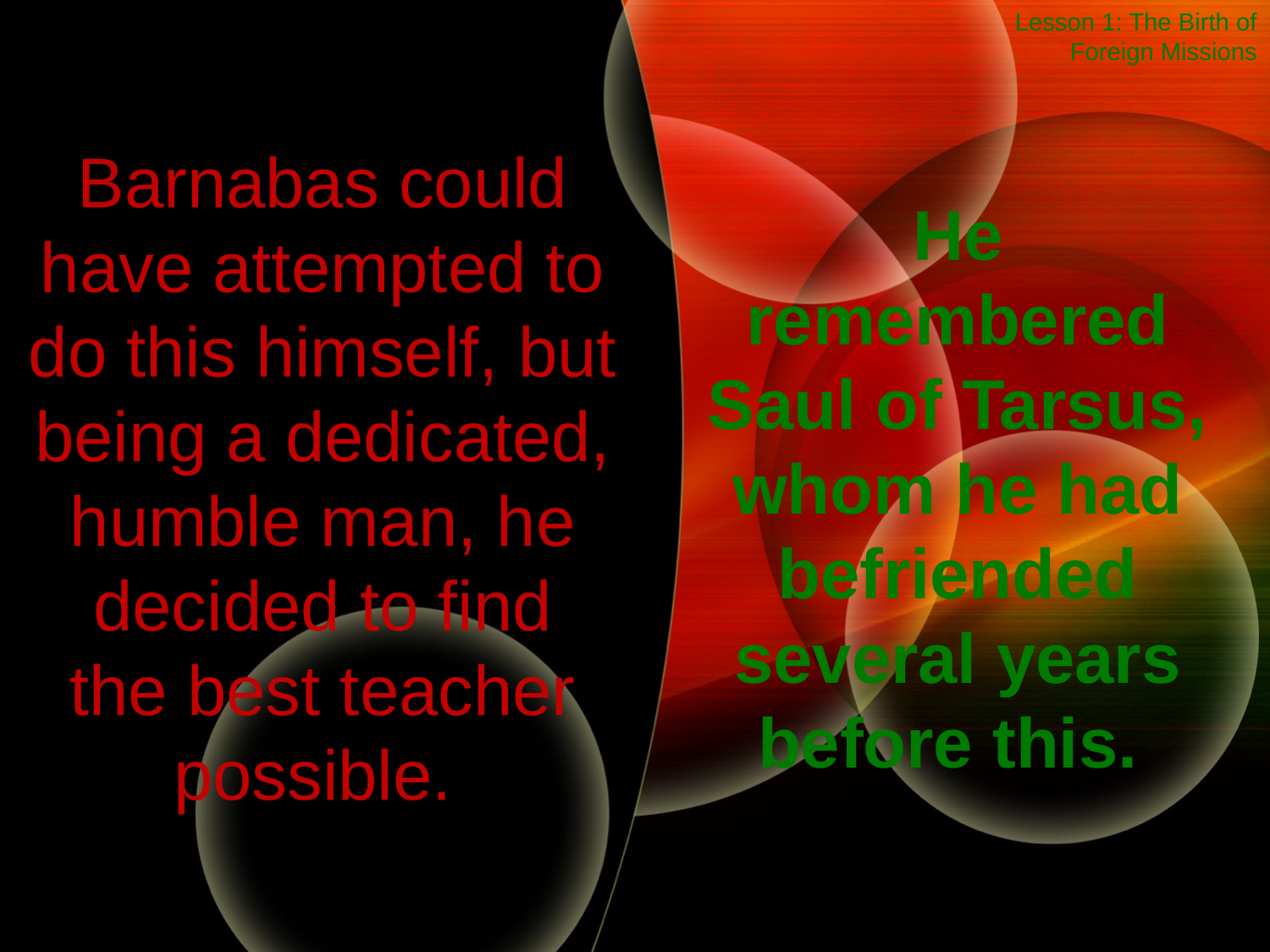

Lesson 1: The Birth of Foreign Missions
Barnabas could have attempted to do this himself, but being a dedicated, humble man, he decided to find
the best teacher possible.
He remembered Saul of Tarsus, whom he had befriended
several years before this.